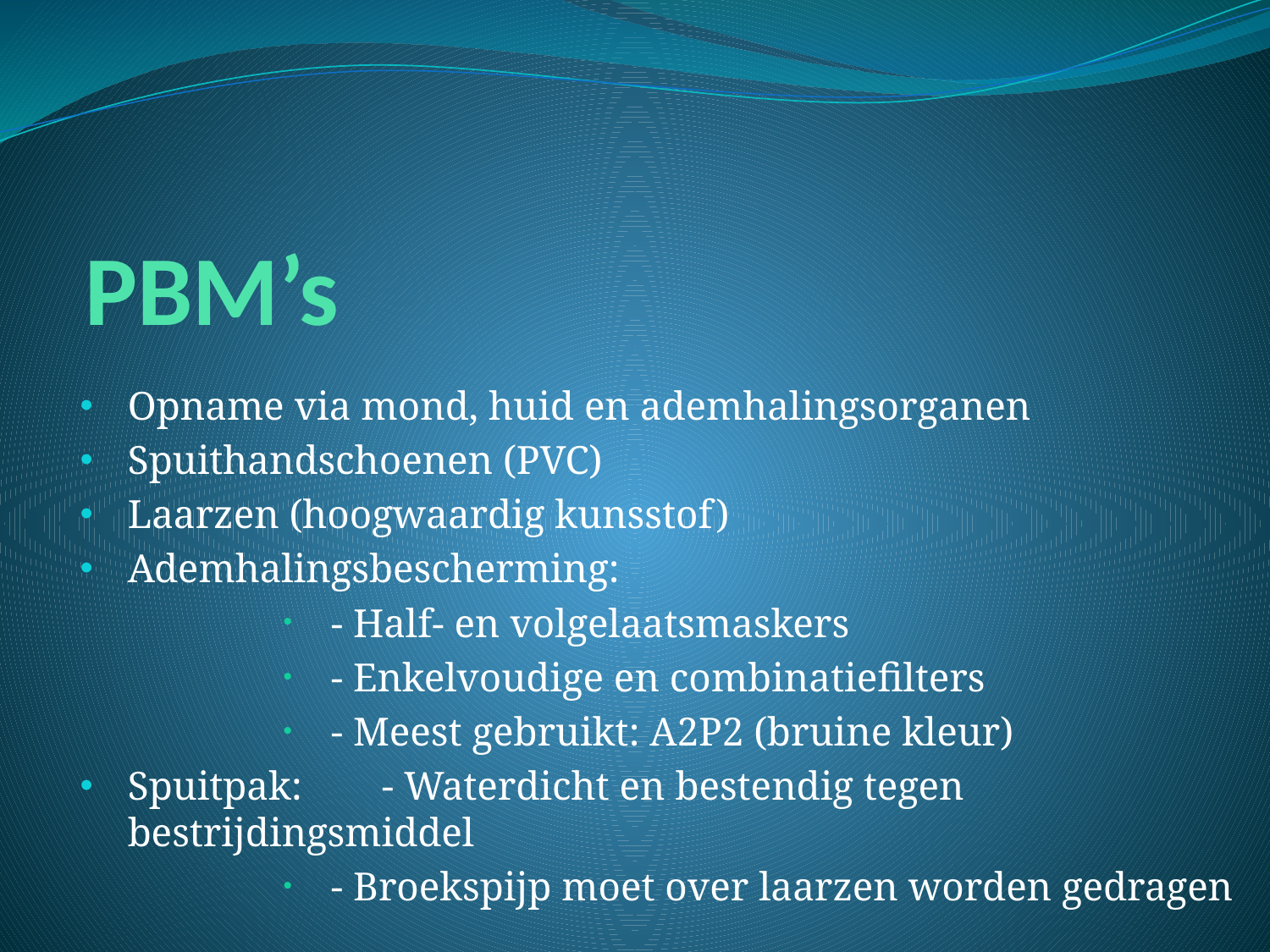

# PBM’s
Opname via mond, huid en ademhalingsorganen
Spuithandschoenen (PVC)
Laarzen (hoogwaardig kunsstof)
Ademhalingsbescherming:
- Half- en volgelaatsmaskers
- Enkelvoudige en combinatiefilters
- Meest gebruikt: A2P2 (bruine kleur)
Spuitpak:	- Waterdicht en bestendig tegen bestrijdingsmiddel
- Broekspijp moet over laarzen worden gedragen